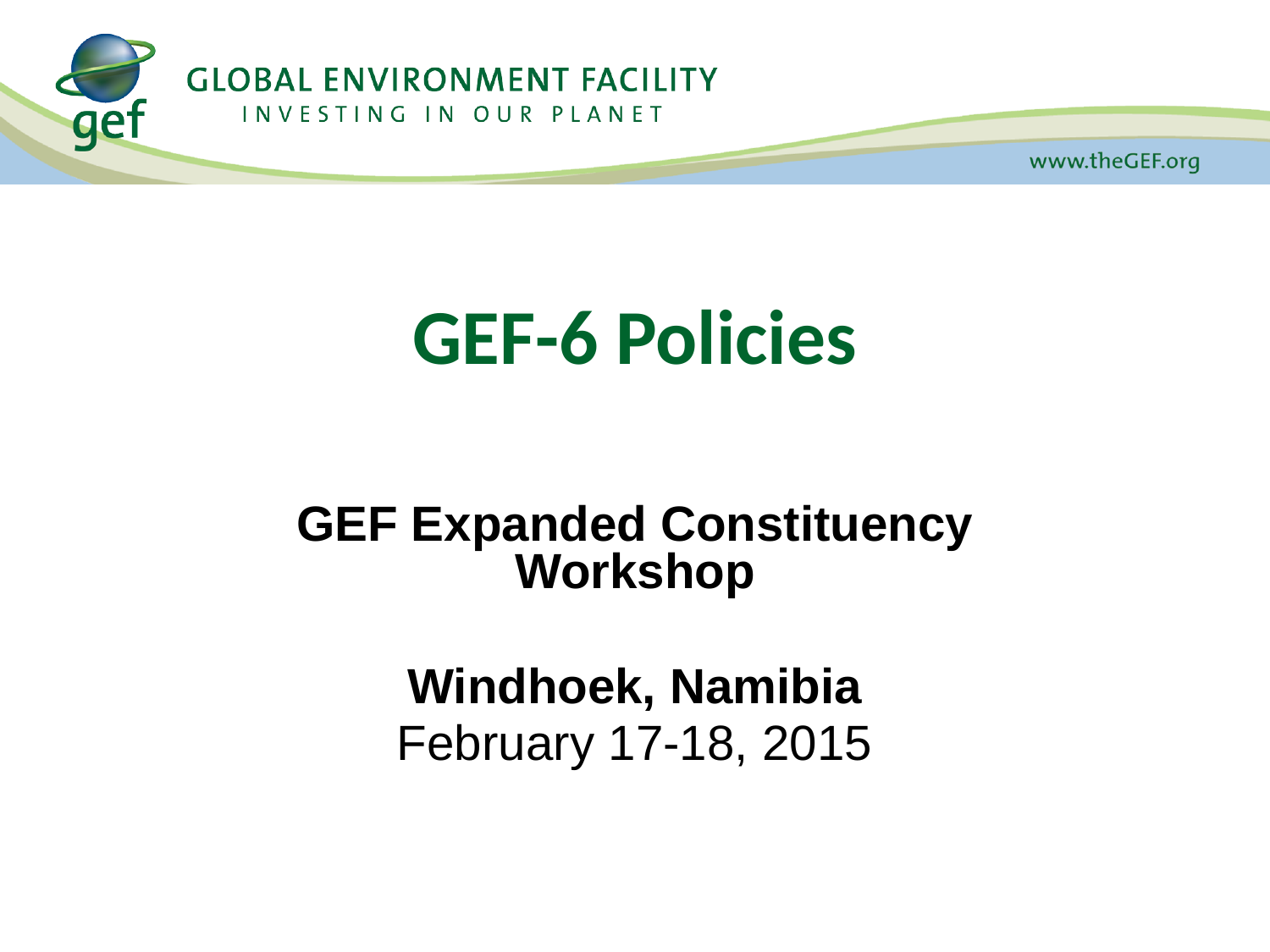

# GEF-6 Policies
GEF Expanded Constituency Workshop

Windhoek, Namibia
February 17-18, 2015